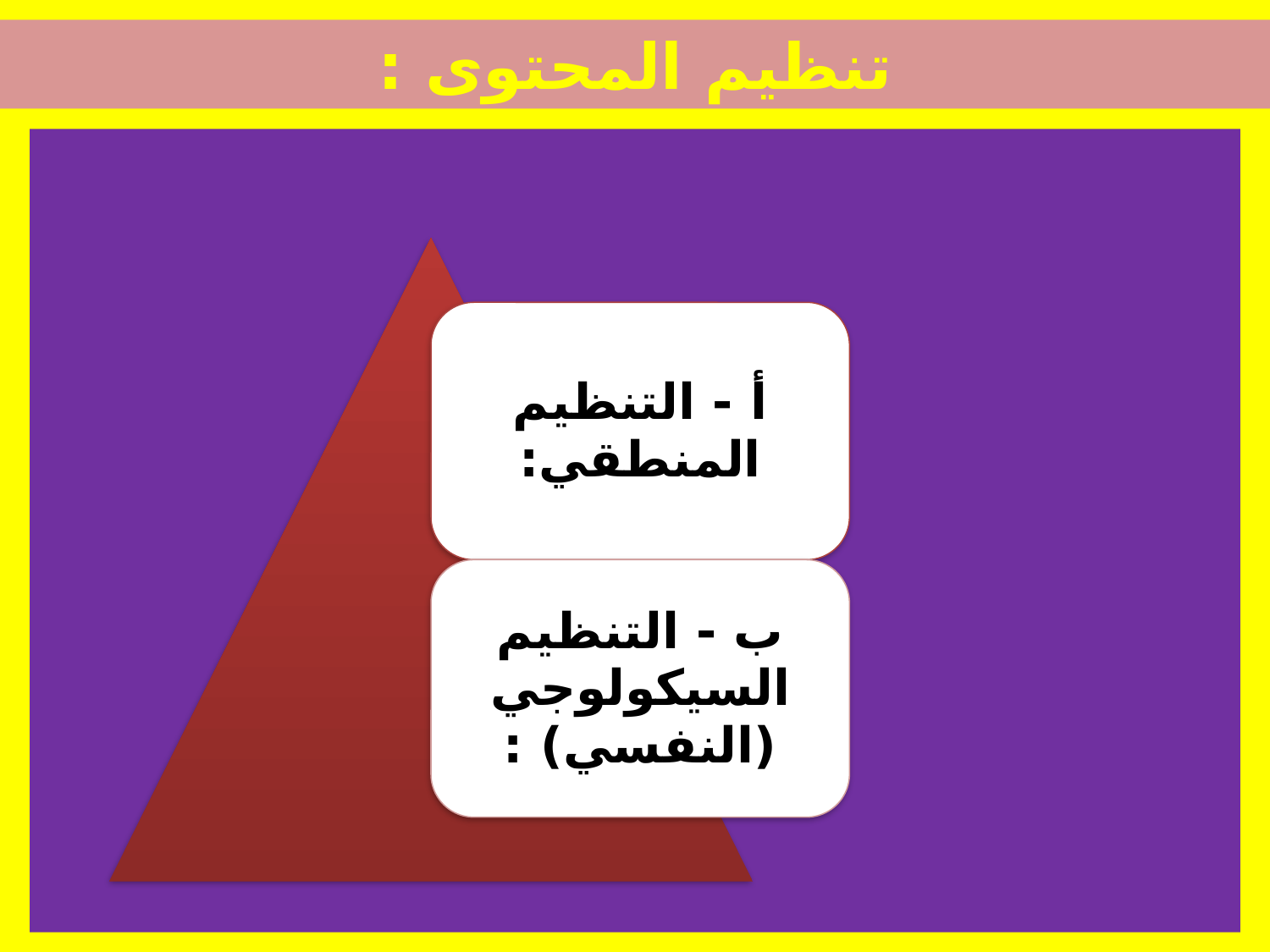

تنظيم المحتوى :

أ - التنظيم المنطقي:
ب - التنظيم السيكولوجي (النفسي) :